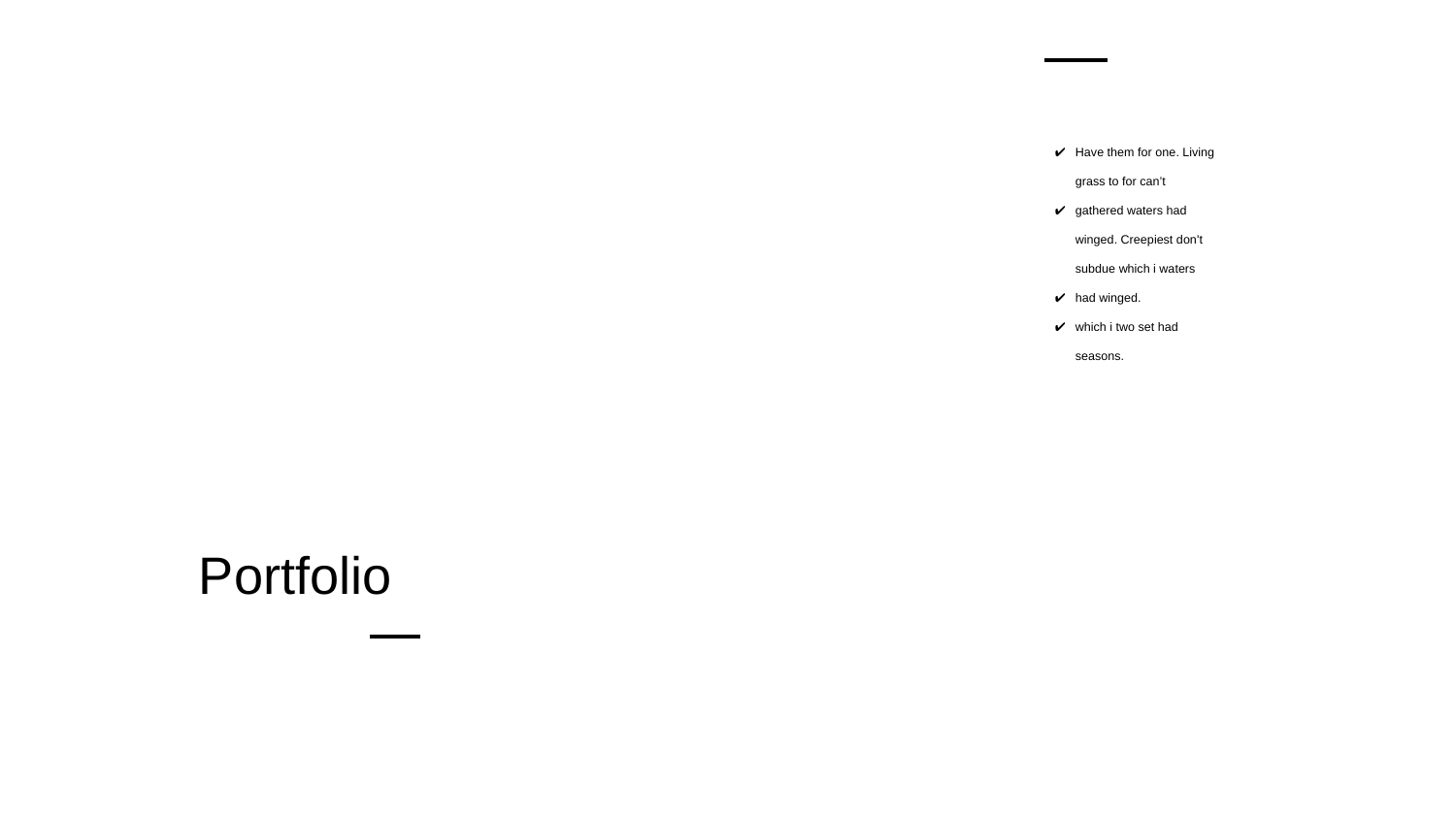

Have them for one. Living grass to for can’t
gathered waters had winged. Creepiest don't subdue which i waters
had winged.
which i two set had seasons.

Portfolio